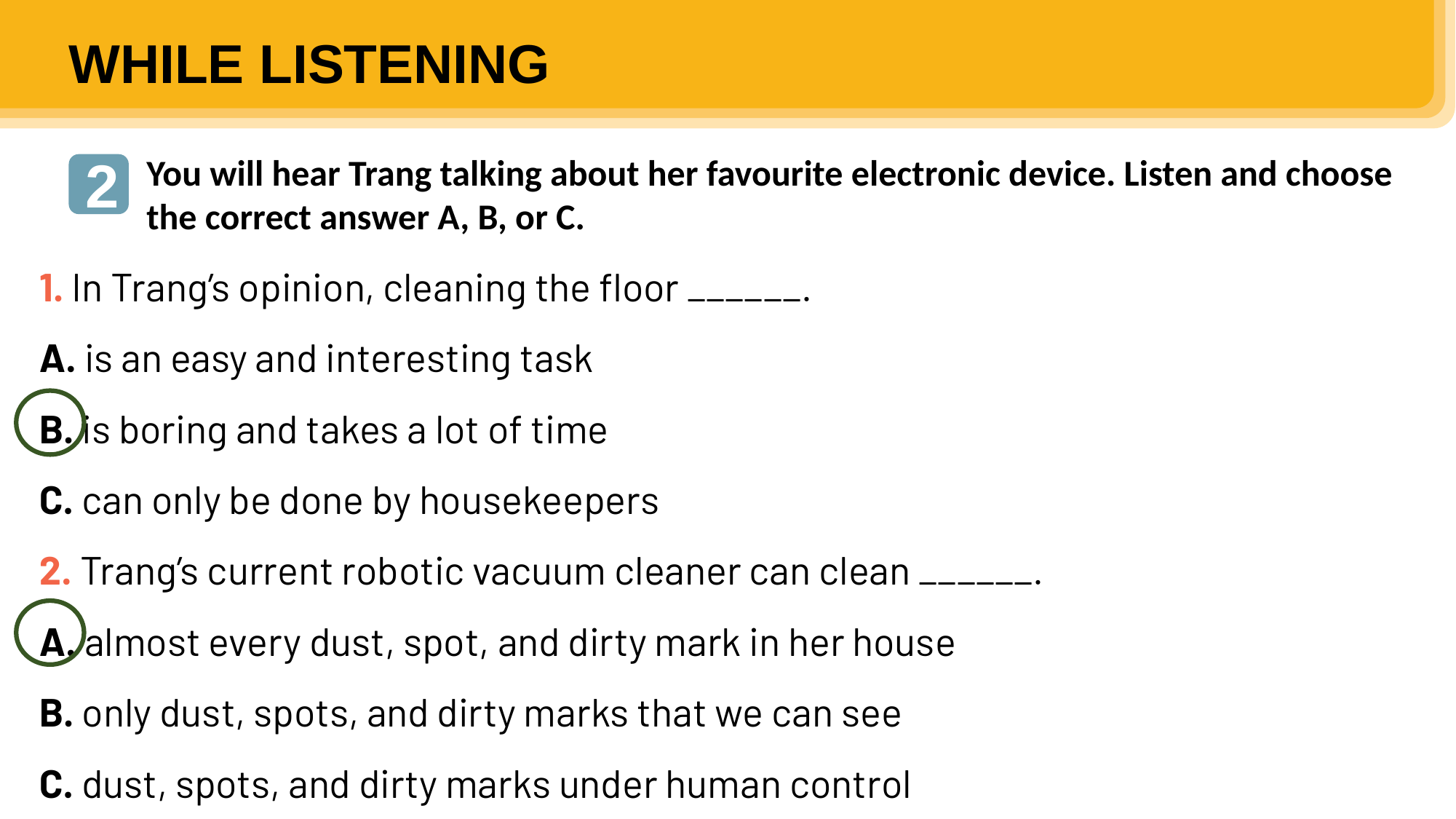

WHILE LISTENING
2
You will hear Trang talking about her favourite electronic device. Listen and choose the correct answer A, B, or C.

1. In Trang’s opinion, cleaning the floor ______.
A. is an easy and interesting task
B. is boring and takes a lot of time
C. can only be done by housekeepers
2. Trang’s current robotic vacuum cleaner can clean ______.
A. almost every dust, spot, and dirty mark in her house
B. only dust, spots, and dirty marks that we can see
C. dust, spots, and dirty marks under human control